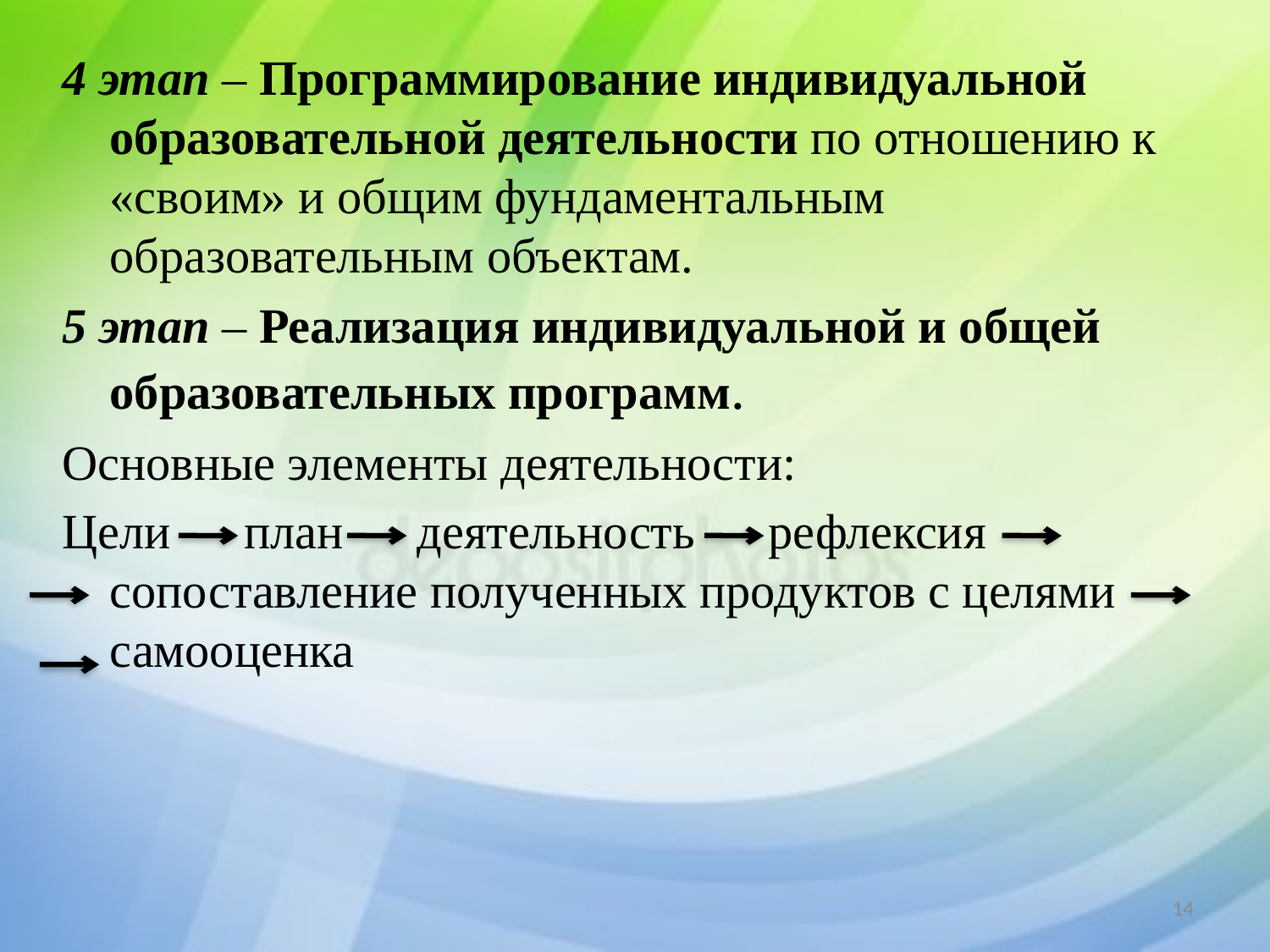

4 этап – Программирование индивидуальной образовательной деятельности по отношению к «своим» и общим фундаментальным образовательным объектам.
5 этап – Реализация индивидуальной и общей образовательных программ.
Основные элементы деятельности:
Цели      план      деятельность      рефлексия                сопоставление полученных продуктов с целями  самооценка

14